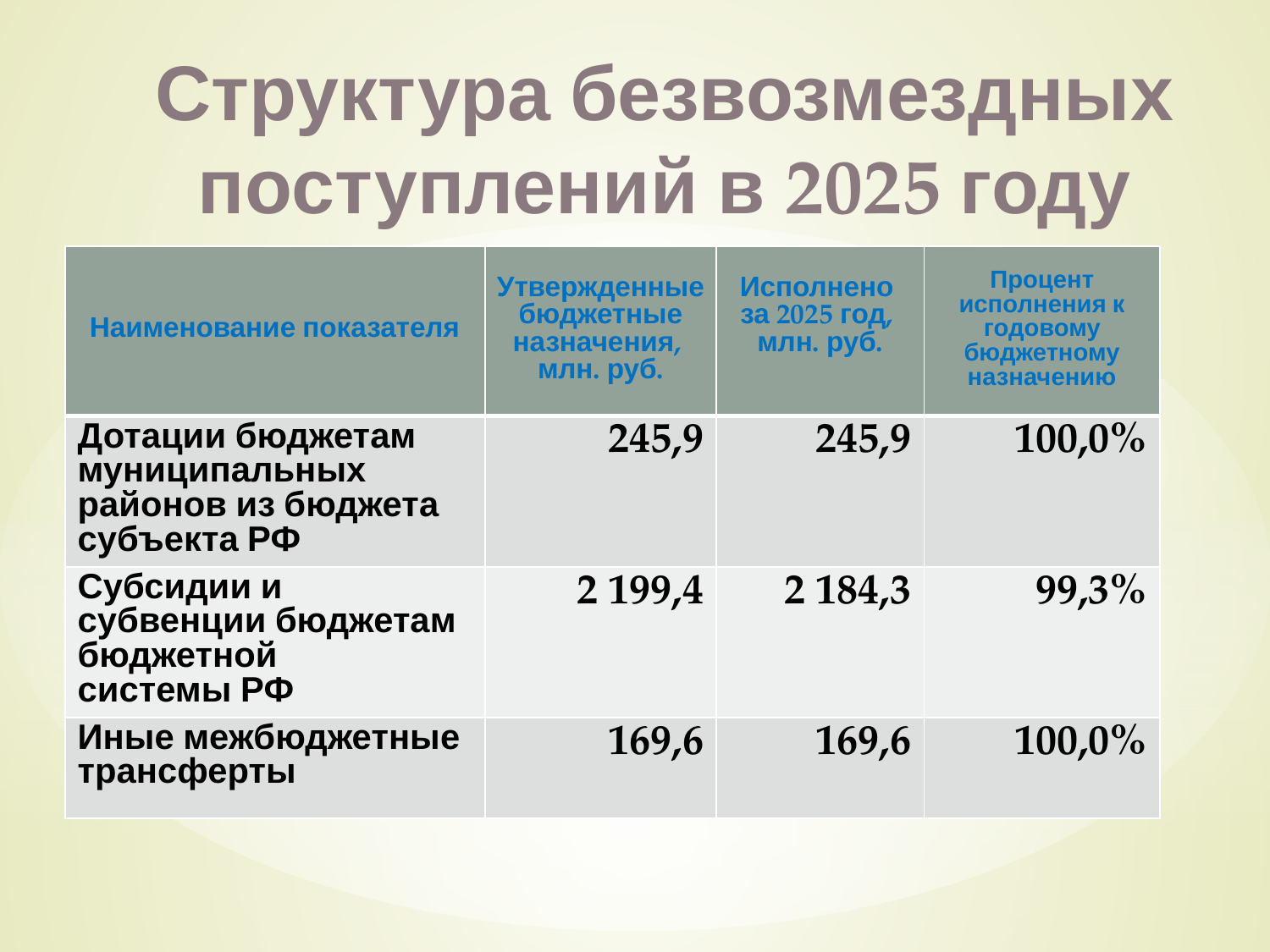

# Структура безвозмездных поступлений в 2025 году
| Наименование показателя | Утвержденные бюджетные назначения, млн. руб. | Исполнено за 2025 год, млн. руб. | Процент исполнения к годовому бюджетному назначению |
| --- | --- | --- | --- |
| Дотации бюджетам муниципальных районов из бюджета субъекта РФ | 245,9 | 245,9 | 100,0% |
| Субсидии и субвенции бюджетам бюджетной системы РФ | 2 199,4 | 2 184,3 | 99,3% |
| Иные межбюджетные трансферты | 169,6 | 169,6 | 100,0% |